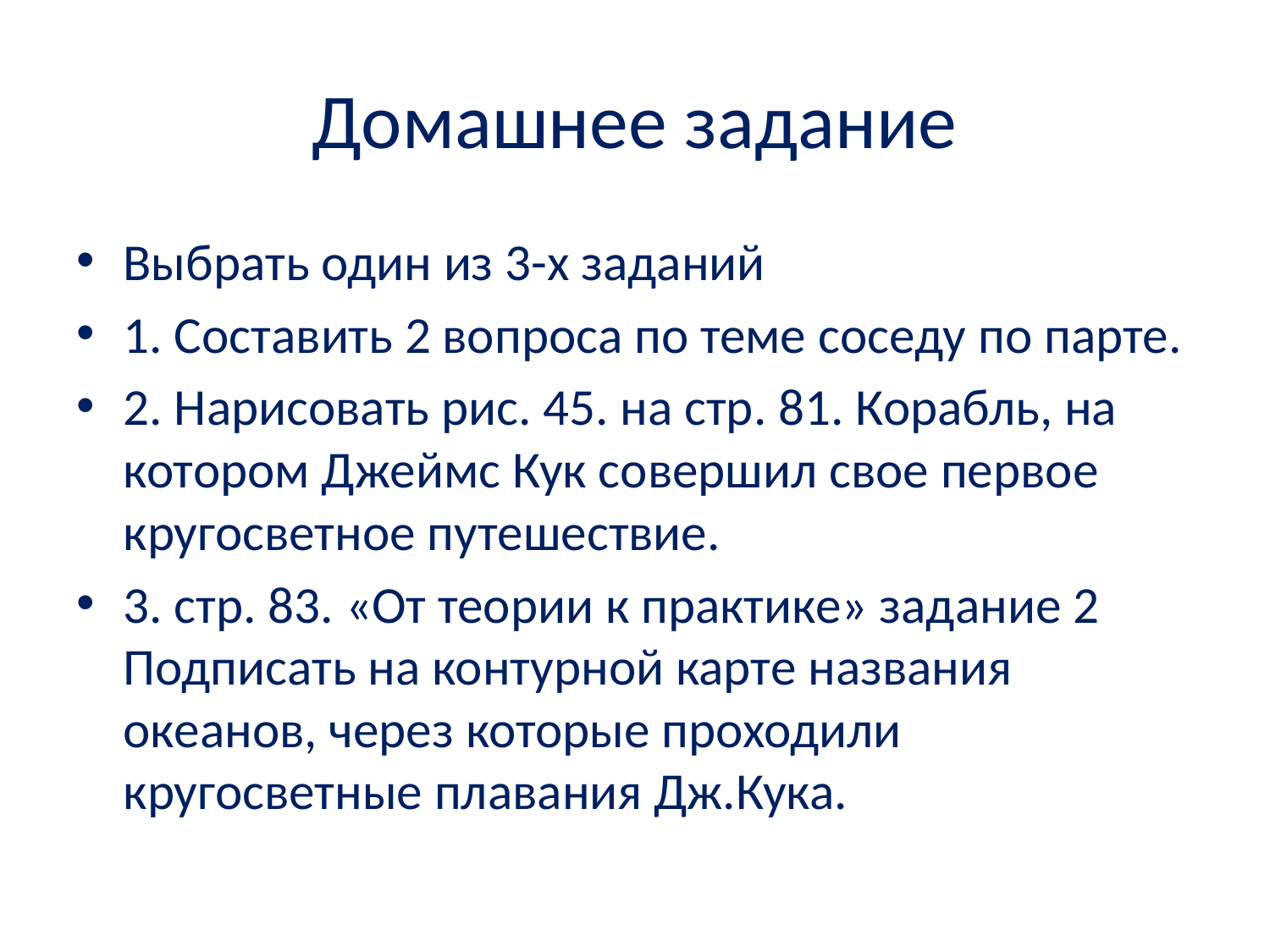

# Домашнее задание
Выбрать один из 3-х заданий
1. Составить 2 вопроса по теме соседу по парте.
2. Нарисовать рис. 45. на стр. 81. Корабль, на котором Джеймс Кук совершил свое первое кругосветное путешествие.
3. стр. 83. «От теории к практике» задание 2 Подписать на контурной карте названия океанов, через которые проходили кругосветные плавания Дж.Кука.